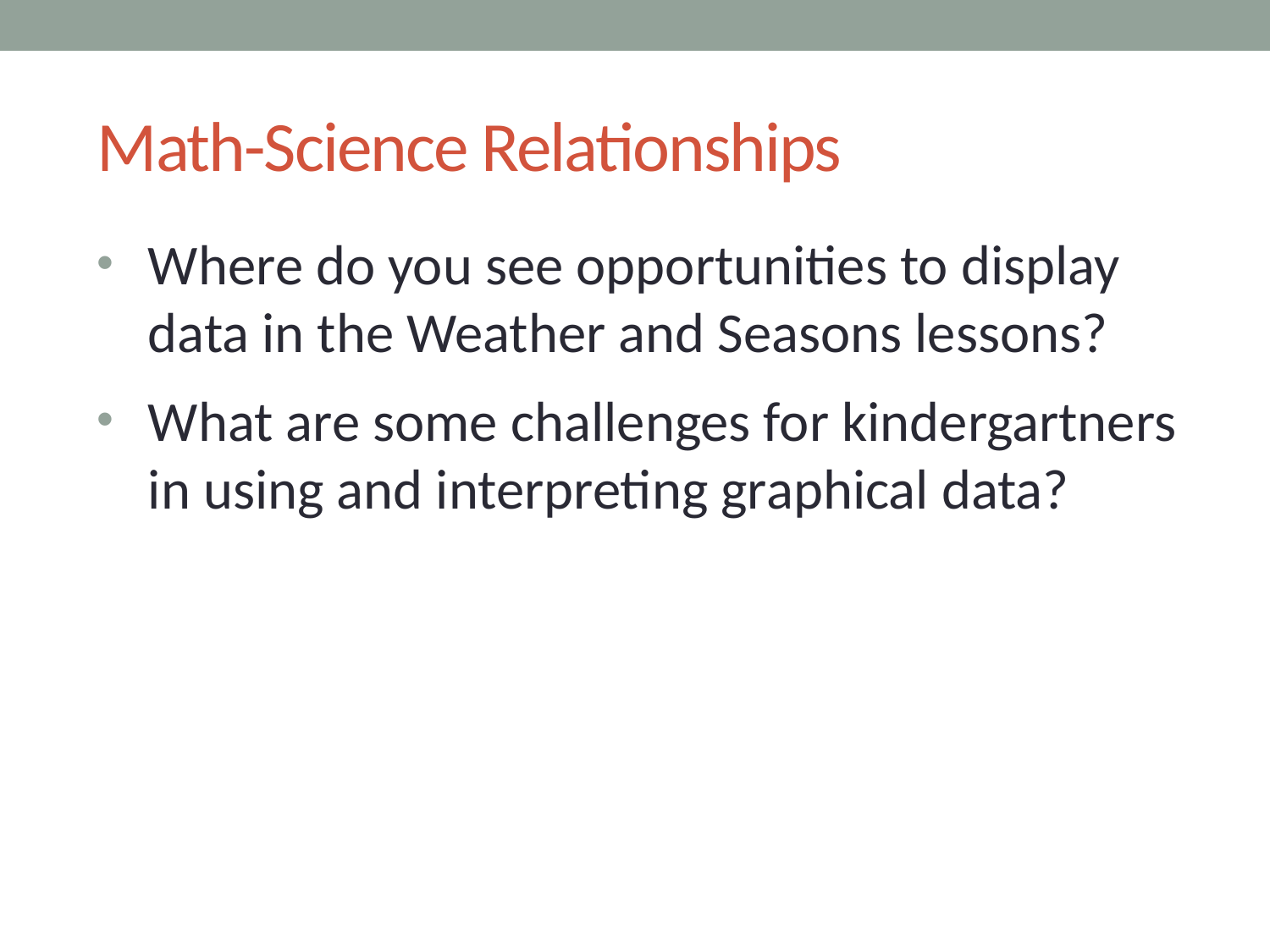

# Math-Science Relationships
Where do you see opportunities to display data in the Weather and Seasons lessons?
What are some challenges for kindergartners  in using and interpreting graphical data?